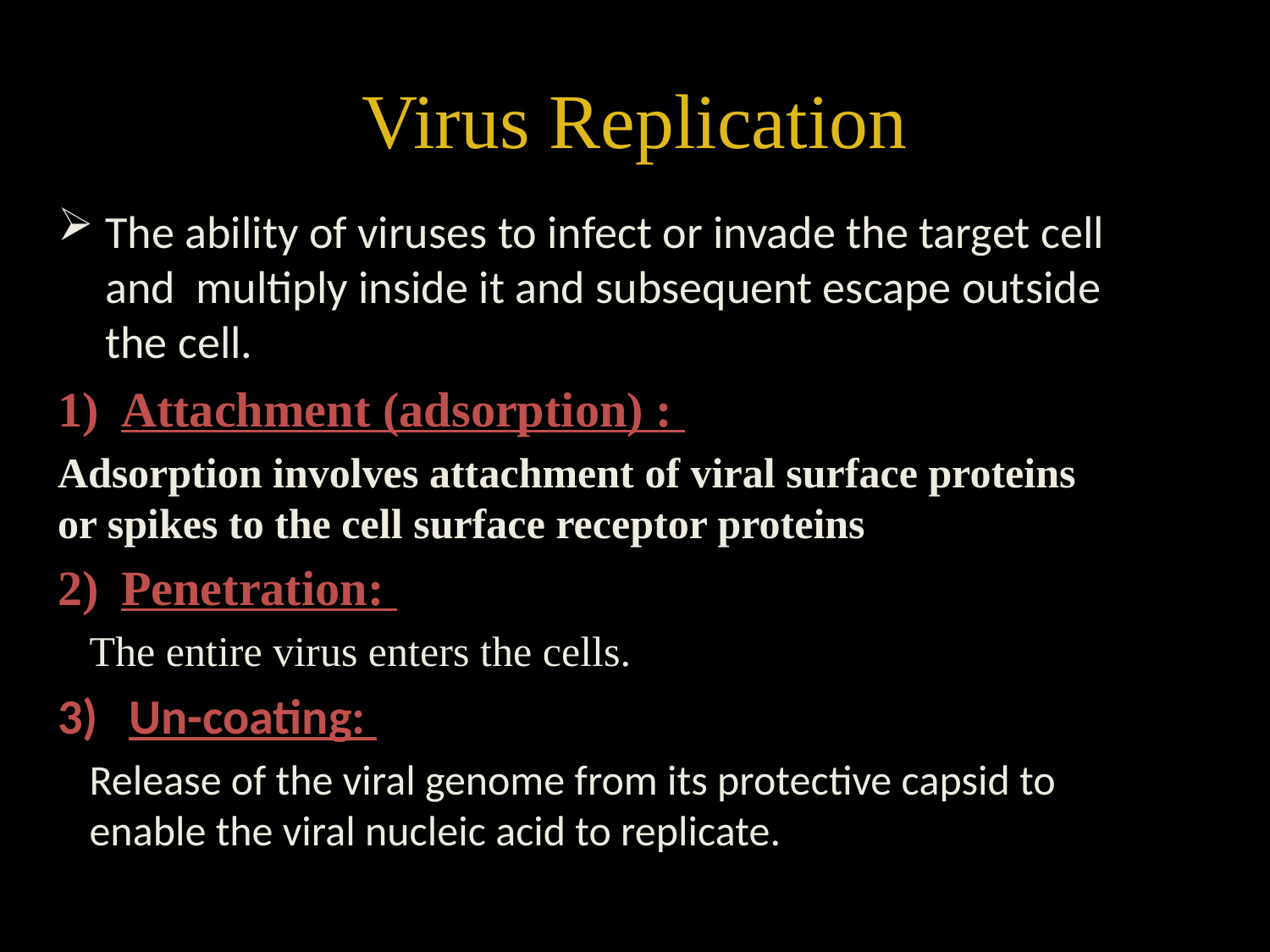

# Virus Replication
The ability of viruses to infect or invade the target cell and  multiply inside it and subsequent escape outside the cell.
Attachment (adsorption) :
Adsorption involves attachment of viral surface proteins or spikes to the cell surface receptor proteins
Penetration:
The entire virus enters the cells.
Un-coating:
Release of the viral genome from its protective capsid to enable the viral nucleic acid to replicate.